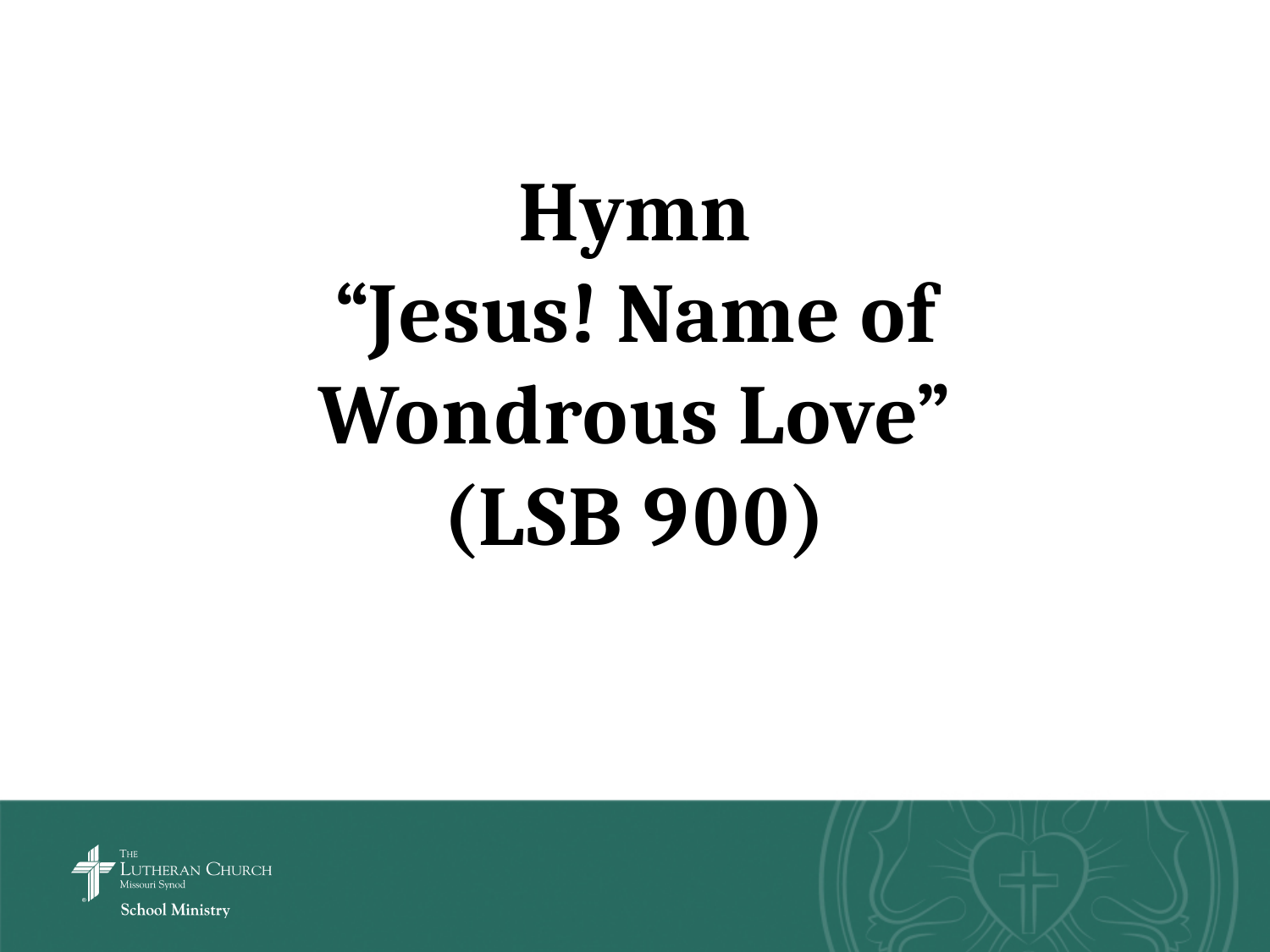

# Hymn “Jesus! Name of Wondrous Love” (LSB 900)